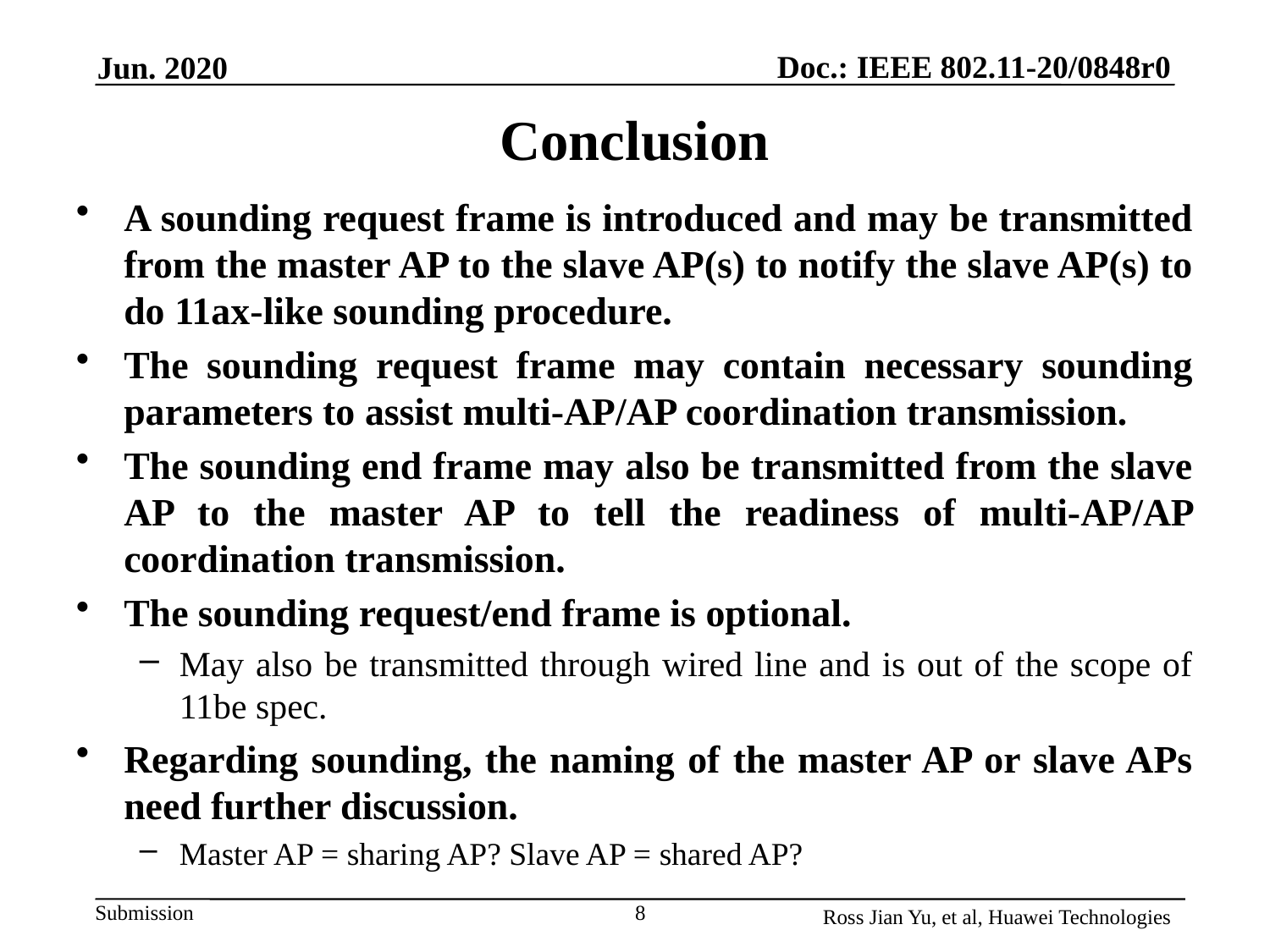

# Conclusion
A sounding request frame is introduced and may be transmitted from the master AP to the slave AP(s) to notify the slave AP(s) to do 11ax-like sounding procedure.
The sounding request frame may contain necessary sounding parameters to assist multi-AP/AP coordination transmission.
The sounding end frame may also be transmitted from the slave AP to the master AP to tell the readiness of multi-AP/AP coordination transmission.
The sounding request/end frame is optional.
May also be transmitted through wired line and is out of the scope of 11be spec.
Regarding sounding, the naming of the master AP or slave APs need further discussion.
Master AP = sharing AP? Slave AP = shared AP?

8